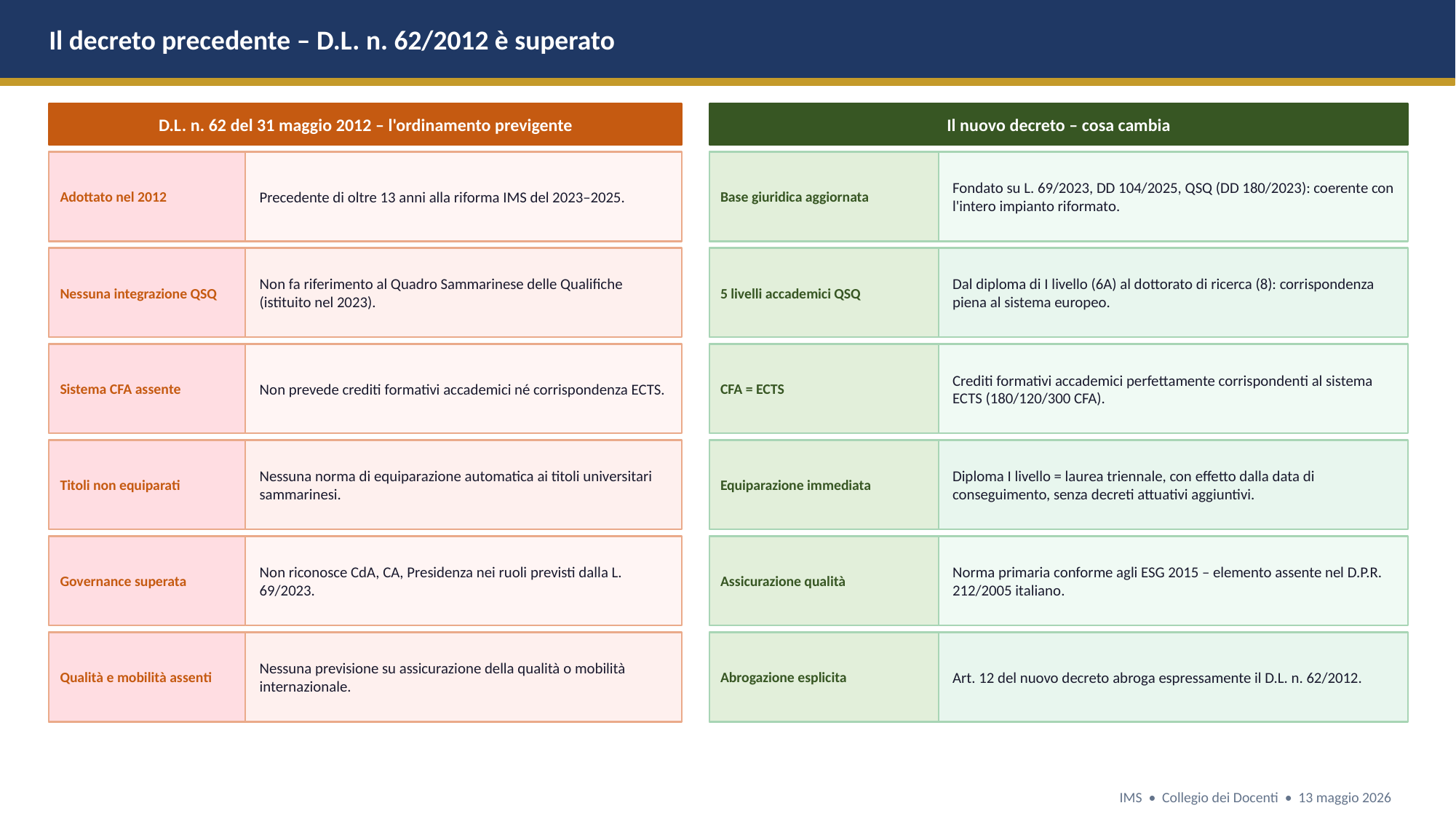

Il decreto precedente – D.L. n. 62/2012 è superato

D.L. n. 62 del 31 maggio 2012 – l'ordinamento previgente

Il nuovo decreto – cosa cambia

Adottato nel 2012
Precedente di oltre 13 anni alla riforma IMS del 2023–2025.

Base giuridica aggiornata
Fondato su L. 69/2023, DD 104/2025, QSQ (DD 180/2023): coerente con l'intero impianto riformato.

Nessuna integrazione QSQ
Non fa riferimento al Quadro Sammarinese delle Qualifiche (istituito nel 2023).

5 livelli accademici QSQ
Dal diploma di I livello (6A) al dottorato di ricerca (8): corrispondenza piena al sistema europeo.

Sistema CFA assente
Non prevede crediti formativi accademici né corrispondenza ECTS.

CFA = ECTS
Crediti formativi accademici perfettamente corrispondenti al sistema ECTS (180/120/300 CFA).

Titoli non equiparati
Nessuna norma di equiparazione automatica ai titoli universitari sammarinesi.

Equiparazione immediata
Diploma I livello = laurea triennale, con effetto dalla data di conseguimento, senza decreti attuativi aggiuntivi.

Governance superata
Non riconosce CdA, CA, Presidenza nei ruoli previsti dalla L. 69/2023.

Assicurazione qualità
Norma primaria conforme agli ESG 2015 – elemento assente nel D.P.R. 212/2005 italiano.

Qualità e mobilità assenti
Nessuna previsione su assicurazione della qualità o mobilità internazionale.

Abrogazione esplicita
Art. 12 del nuovo decreto abroga espressamente il D.L. n. 62/2012.
IMS  •  Collegio dei Docenti  •  13 maggio 2026